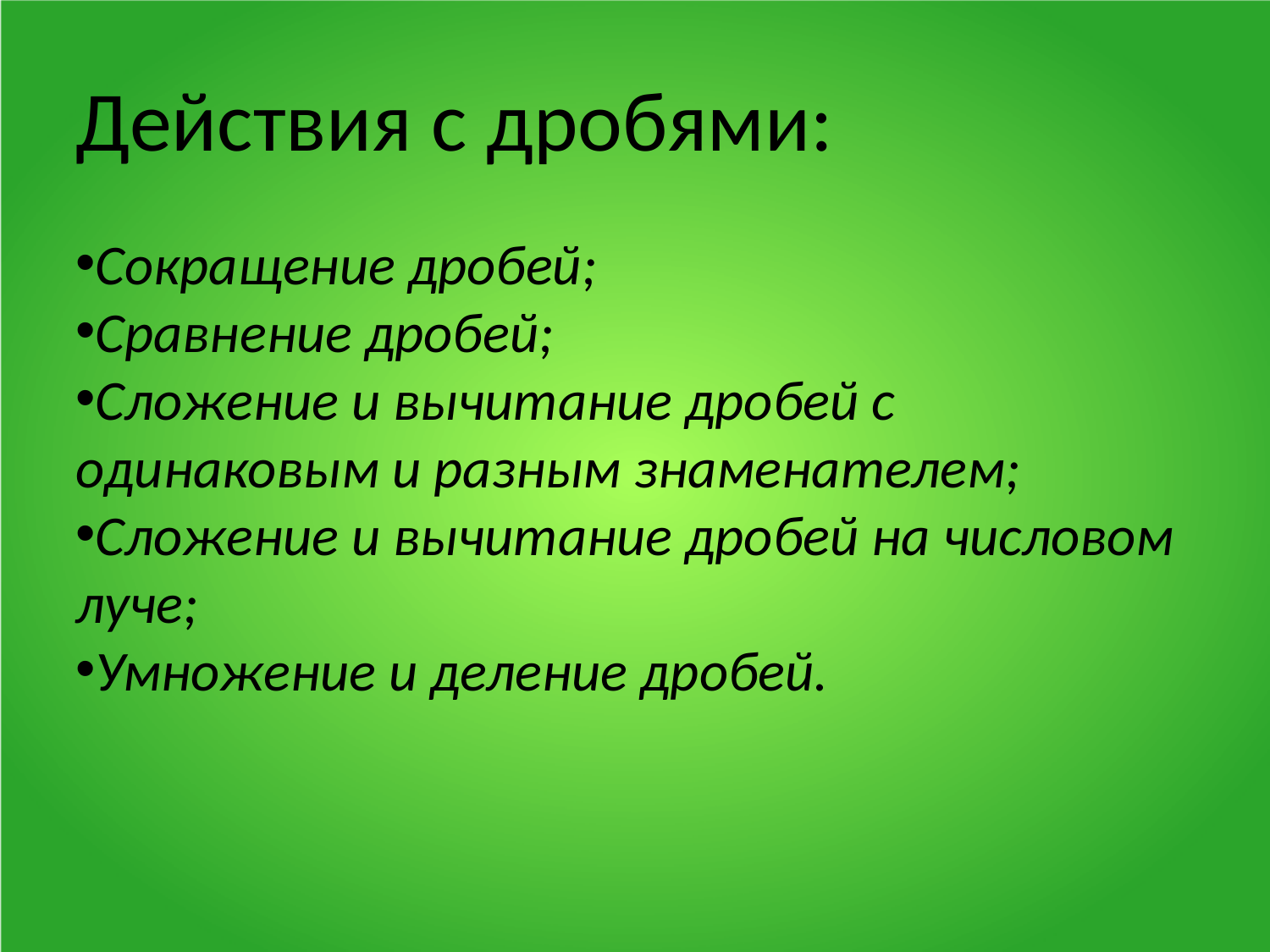

Действия с дробями:
Сокращение дробей;
Сравнение дробей;
Сложение и вычитание дробей с одинаковым и разным знаменателем;
Сложение и вычитание дробей на числовом луче;
Умножение и деление дробей.